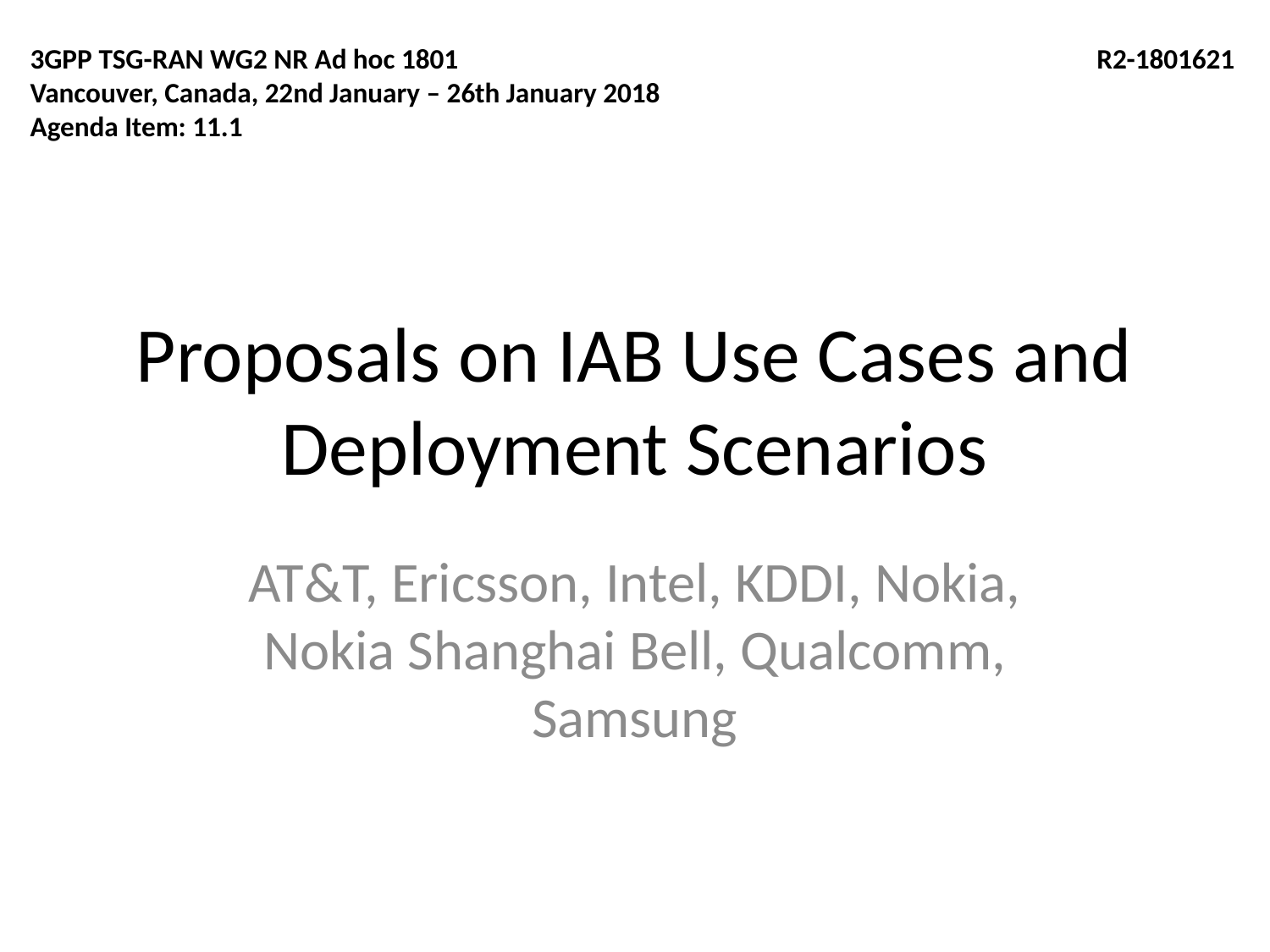

3GPP TSG-RAN WG2 NR Ad hoc 1801	     		                                                R2-1801621
Vancouver, Canada, 22nd January – 26th January 2018
Agenda Item: 11.1

# Proposals on IAB Use Cases and Deployment Scenarios
AT&T, Ericsson, Intel, KDDI, Nokia, Nokia Shanghai Bell, Qualcomm, Samsung